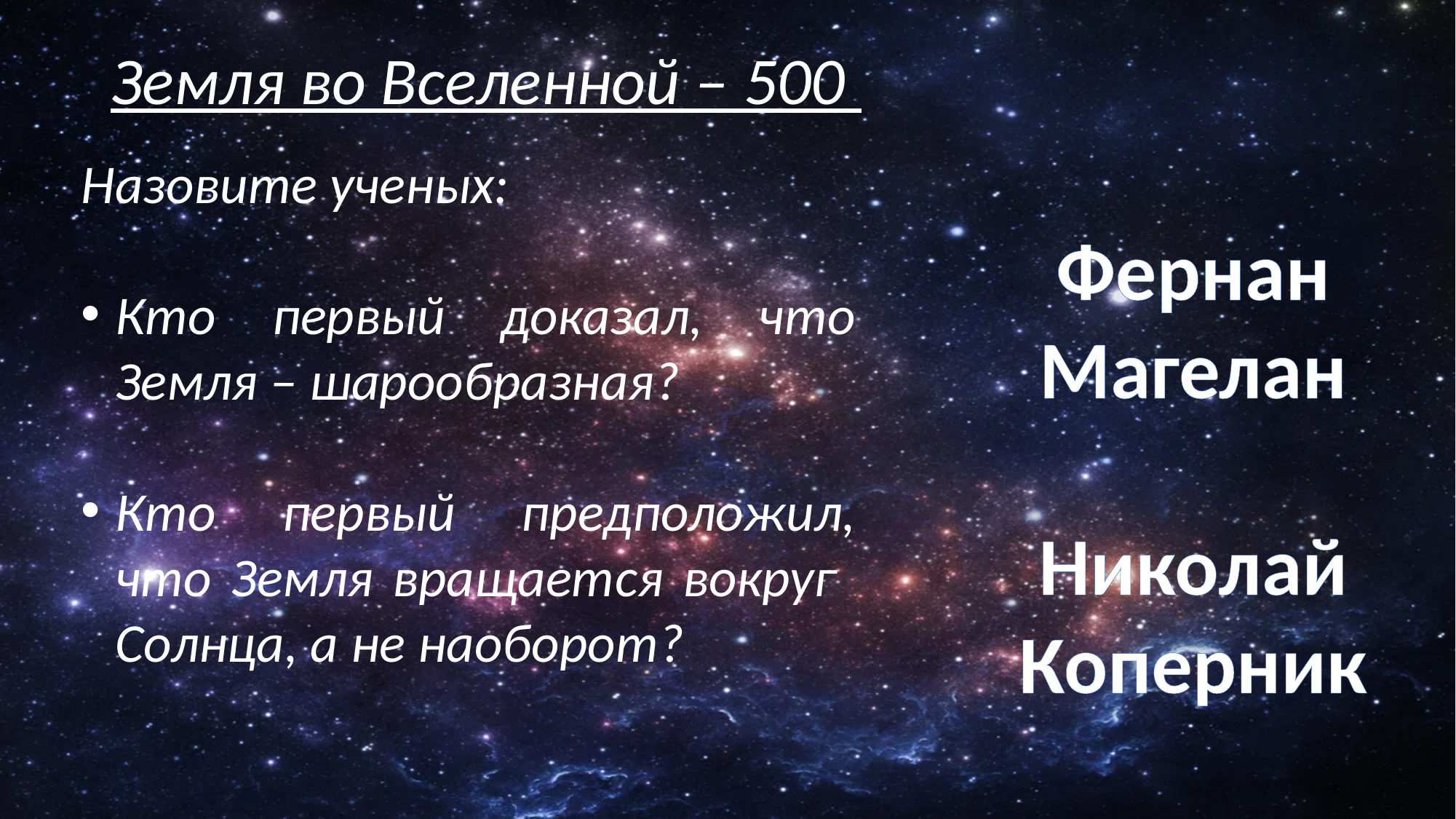

# Земля во Вселенной – 500
Назовите ученых:

Кто первый доказал, что Земля – шарообразная?

Кто первый предположил, что Земля вращается вокруг
Солнца, а не наоборот?
Фернан Магелан

Николай Коперник